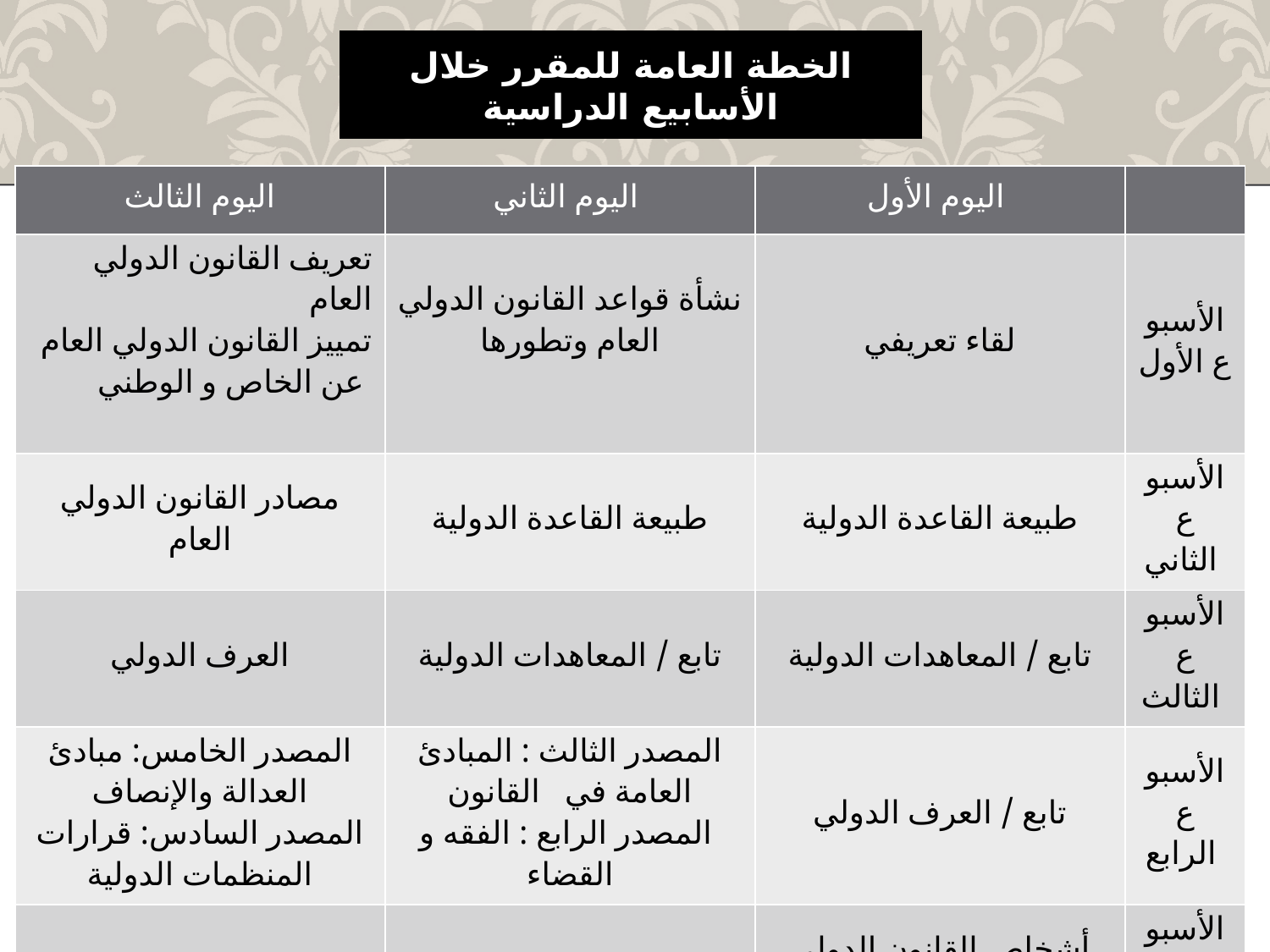

# الخطة العامة للمقرر خلال الأسابيع الدراسية
| اليوم الثالث | اليوم الثاني | اليوم الأول |  |
| --- | --- | --- | --- |
| تعريف القانون الدولي العام تمييز القانون الدولي العام عن الخاص و الوطني | نشأة قواعد القانون الدولي العام وتطورها | لقاء تعريفي | الأسبوع الأول |
| مصادر القانون الدولي العام | طبيعة القاعدة الدولية | طبيعة القاعدة الدولية | الأسبوع الثاني |
| العرف الدولي | تابع / المعاهدات الدولية | تابع / المعاهدات الدولية | الأسبوع الثالث |
| المصدر الخامس: مبادئ العدالة والإنصاف المصدر السادس: قرارات المنظمات الدولية | المصدر الثالث : المبادئ العامة في القانون المصدر الرابع : الفقه و القضاء | تابع / العرف الدولي | الأسبوع الرابع |
| أشكال الدول | أشكال الدول | أشخاص القانون الدولي العام أولاً : الدولــــة | الأسبوع الخامس |